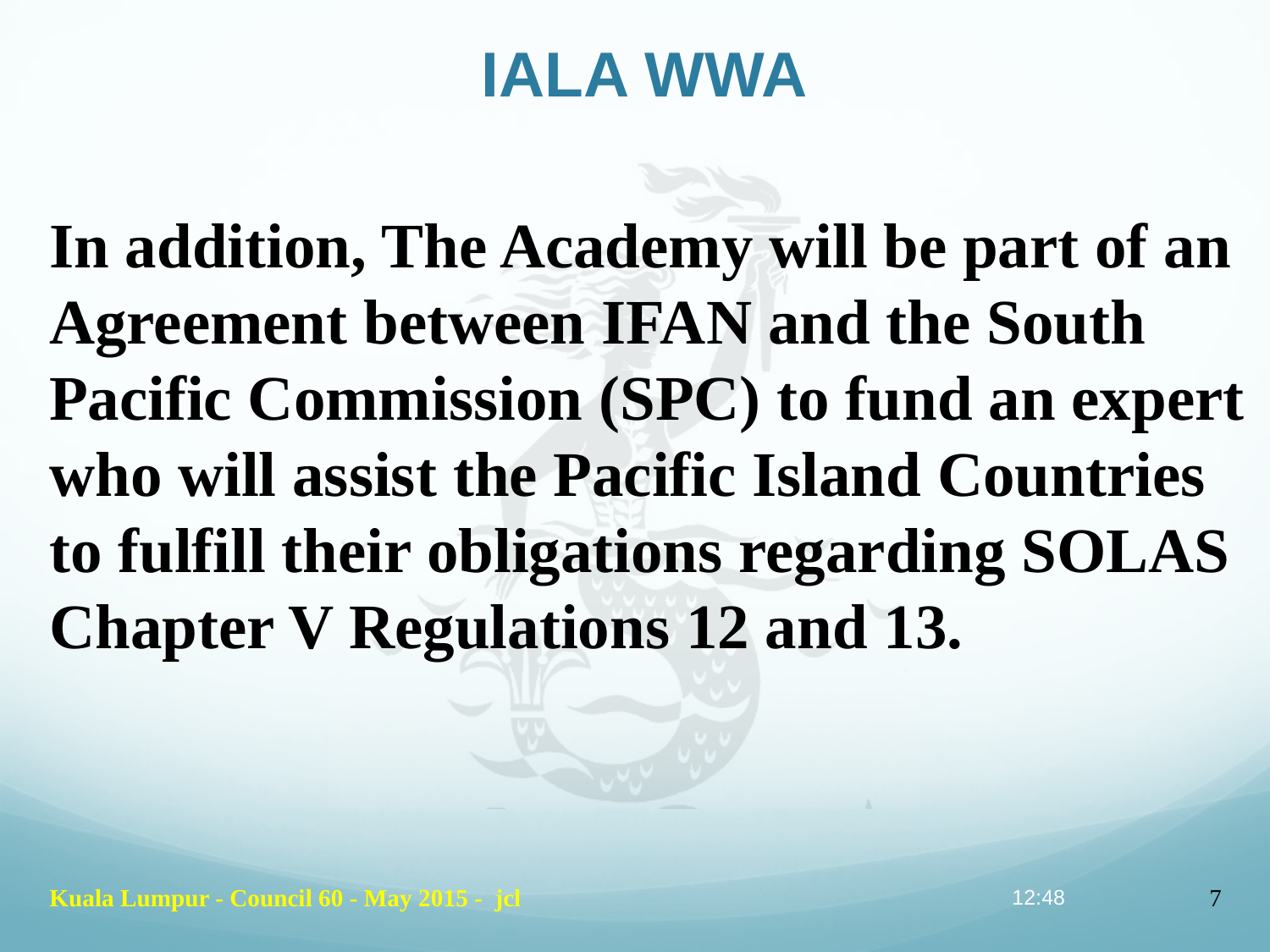

# IALA WWA

In addition, The Academy will be part of an Agreement between IFAN and the South Pacific Commission (SPC) to fund an expert who will assist the Pacific Island Countries to fulfill their obligations regarding SOLAS Chapter V Regulations 12 and 13.

Kuala Lumpur - Council 60 - May 2015 -  jcl
12:48
7